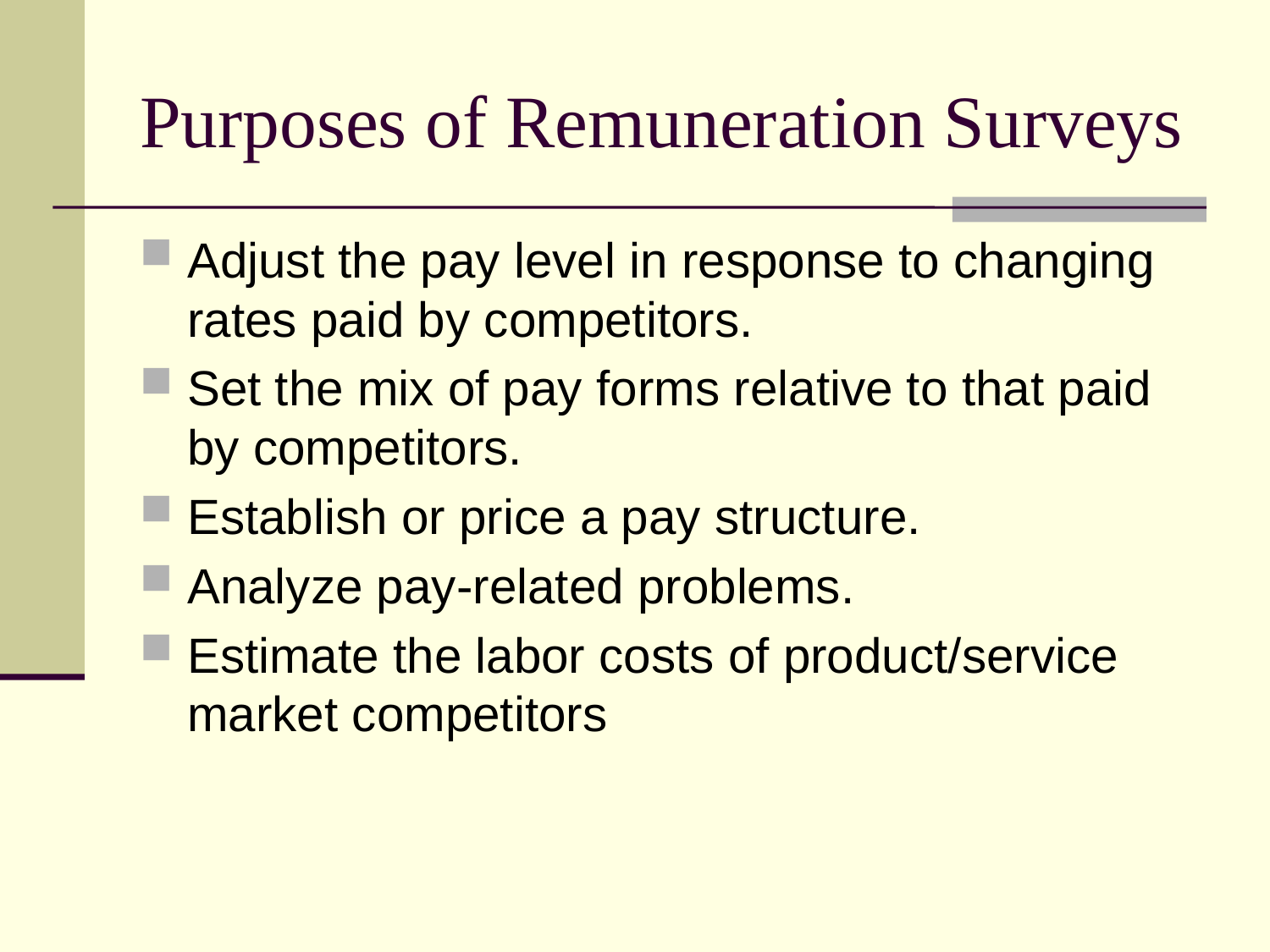

# Purposes of Remuneration Surveys
Adjust the pay level in response to changing rates paid by competitors.
Set the mix of pay forms relative to that paid by competitors.
Establish or price a pay structure.
Analyze pay-related problems.
Estimate the labor costs of product/service market competitors